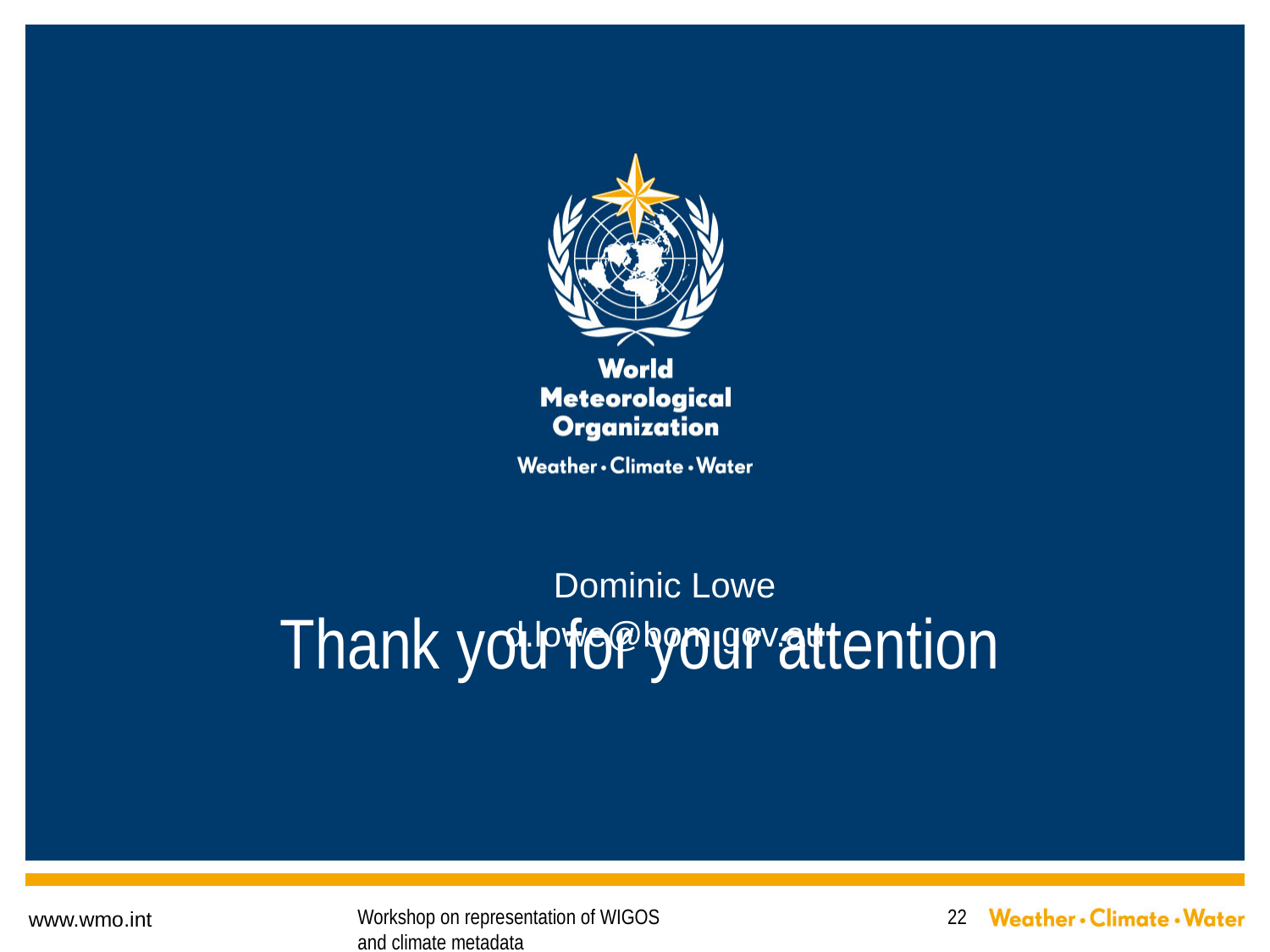

Dominic Lowe
d.lowe@bom.gov.au
Thank you for your attention
Workshop on representation of WIGOS and climate metadata
22